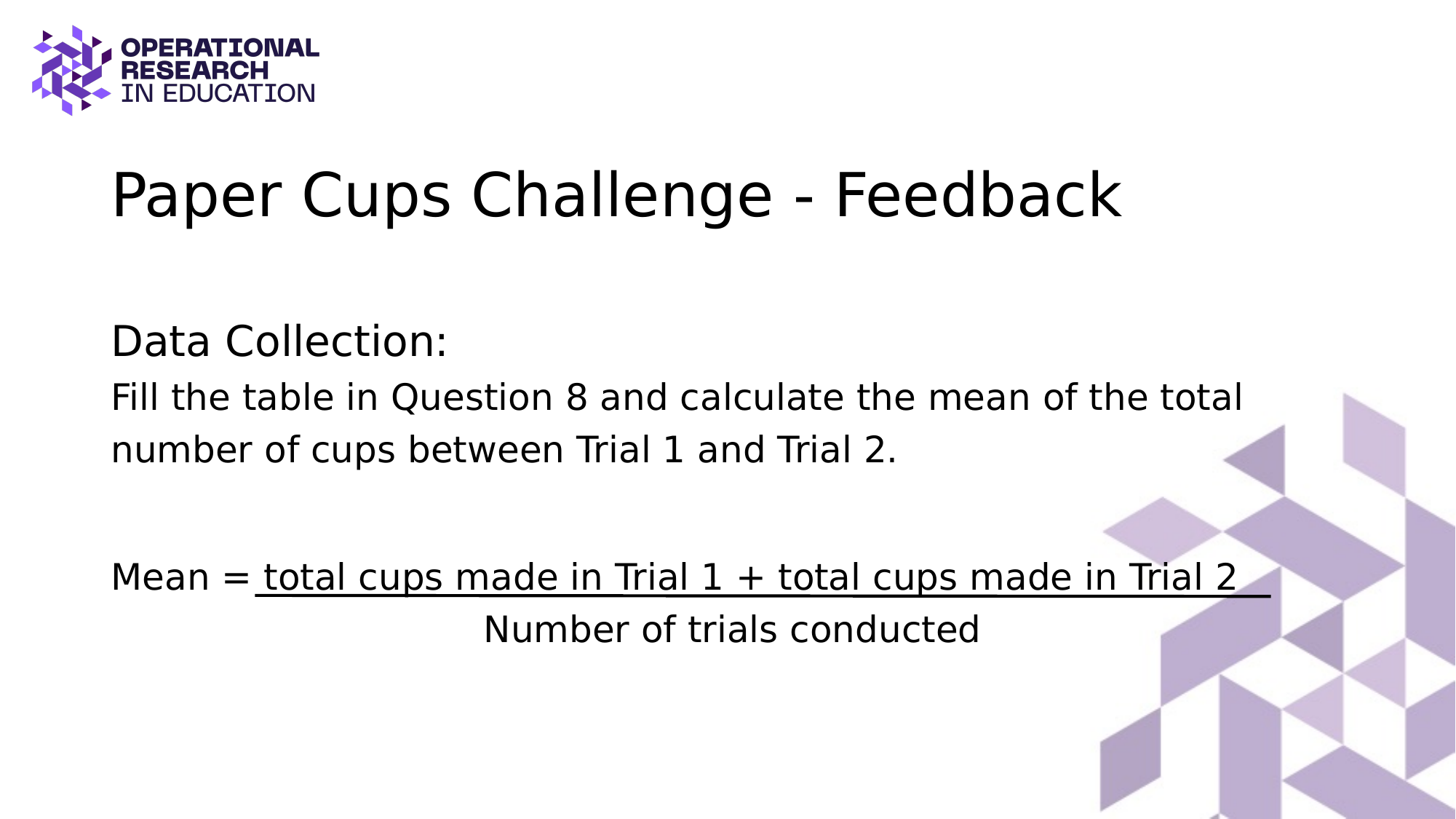

# Paper Cups Challenge - Feedback
Data Collection:
Fill the table in Question 8 and calculate the mean of the total number of cups between Trial 1 and Trial 2.

Mean = total cups made in Trial 1 + total cups made in Trial 2
                                Number of trials conducted